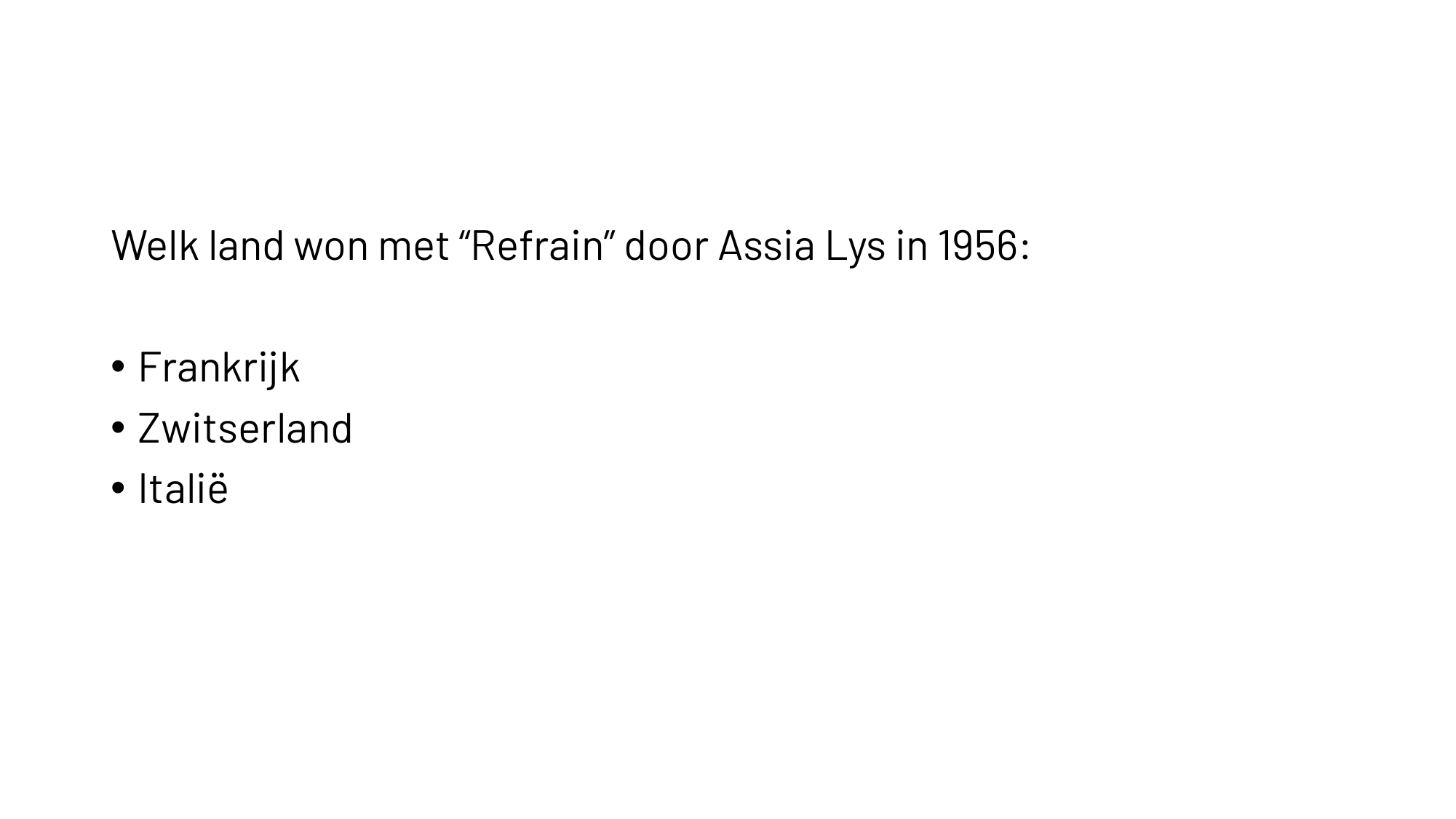

Welk land won met “Refrain” door Assia Lys in 1956:

Frankrijk
Zwitserland
Italië